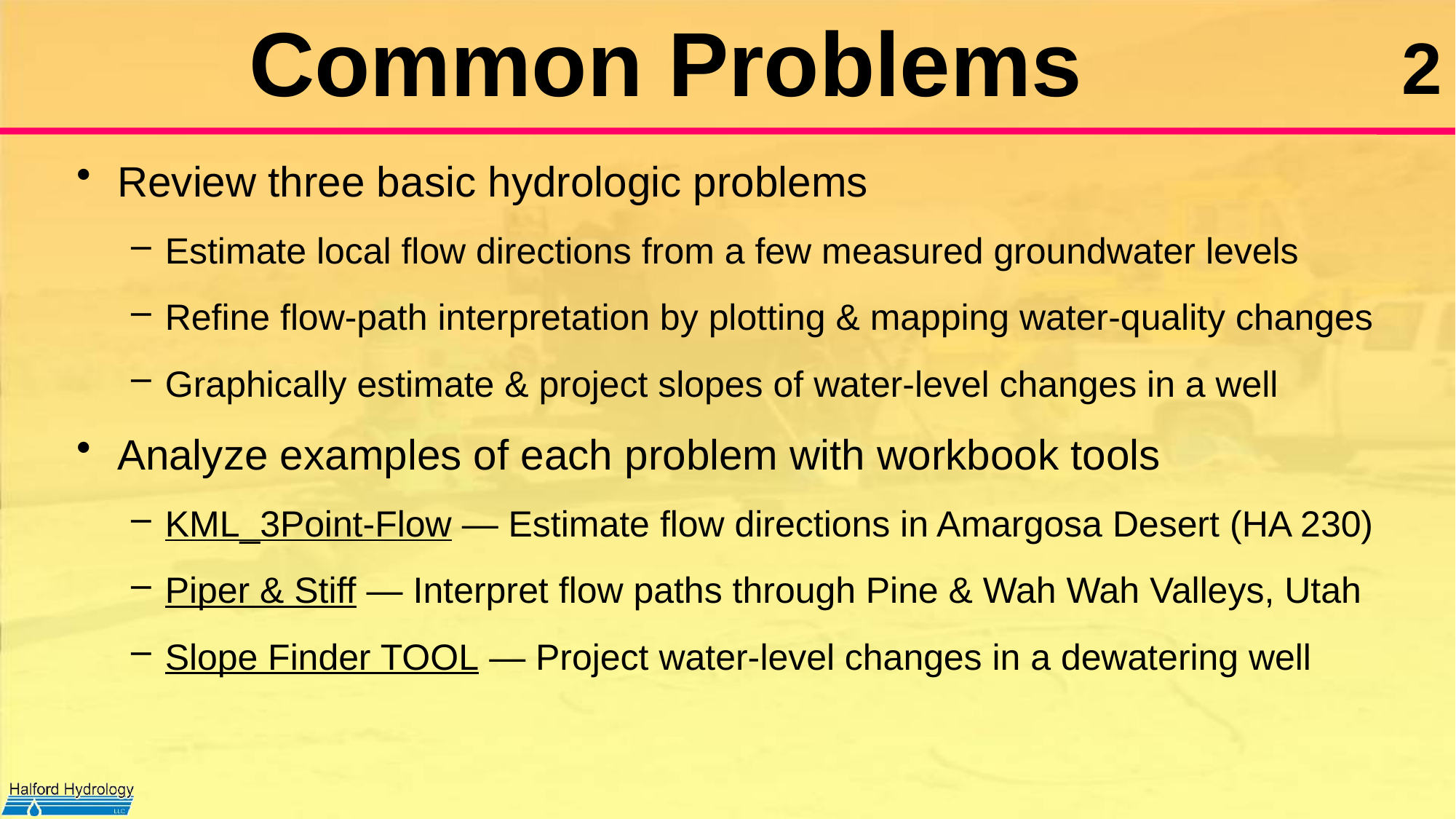

# Common Problems
Review three basic hydrologic problems
Estimate local flow directions from a few measured groundwater levels
Refine flow-path interpretation by plotting & mapping water-quality changes
Graphically estimate & project slopes of water-level changes in a well
Analyze examples of each problem with workbook tools
KML_3Point-Flow — Estimate flow directions in Amargosa Desert (HA 230)
Piper & Stiff — Interpret flow paths through Pine & Wah Wah Valleys, Utah
Slope Finder TOOL — Project water-level changes in a dewatering well